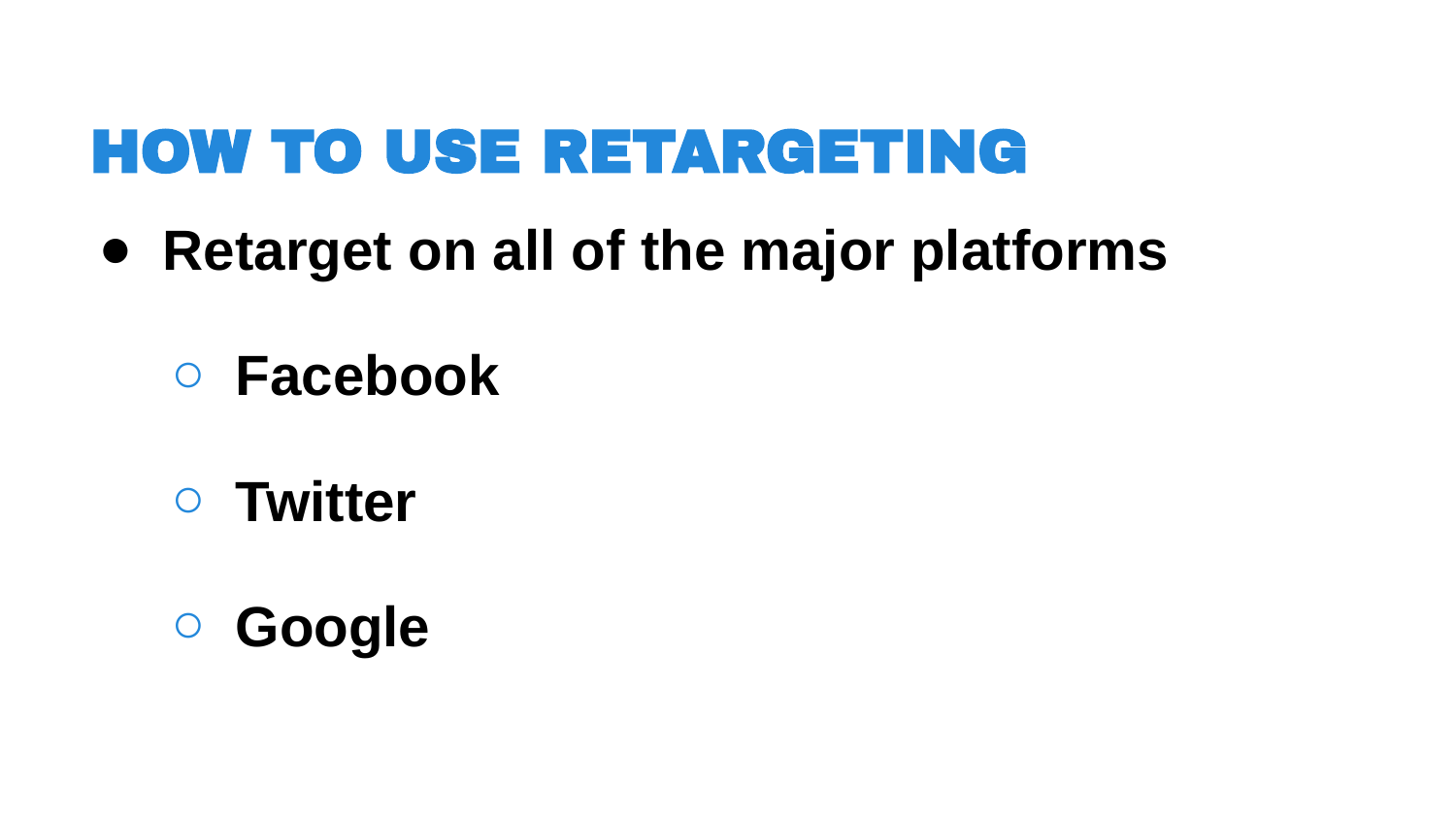

# HOW TO USE RETARGETING
Retarget on all of the major platforms
Facebook
Twitter
Google